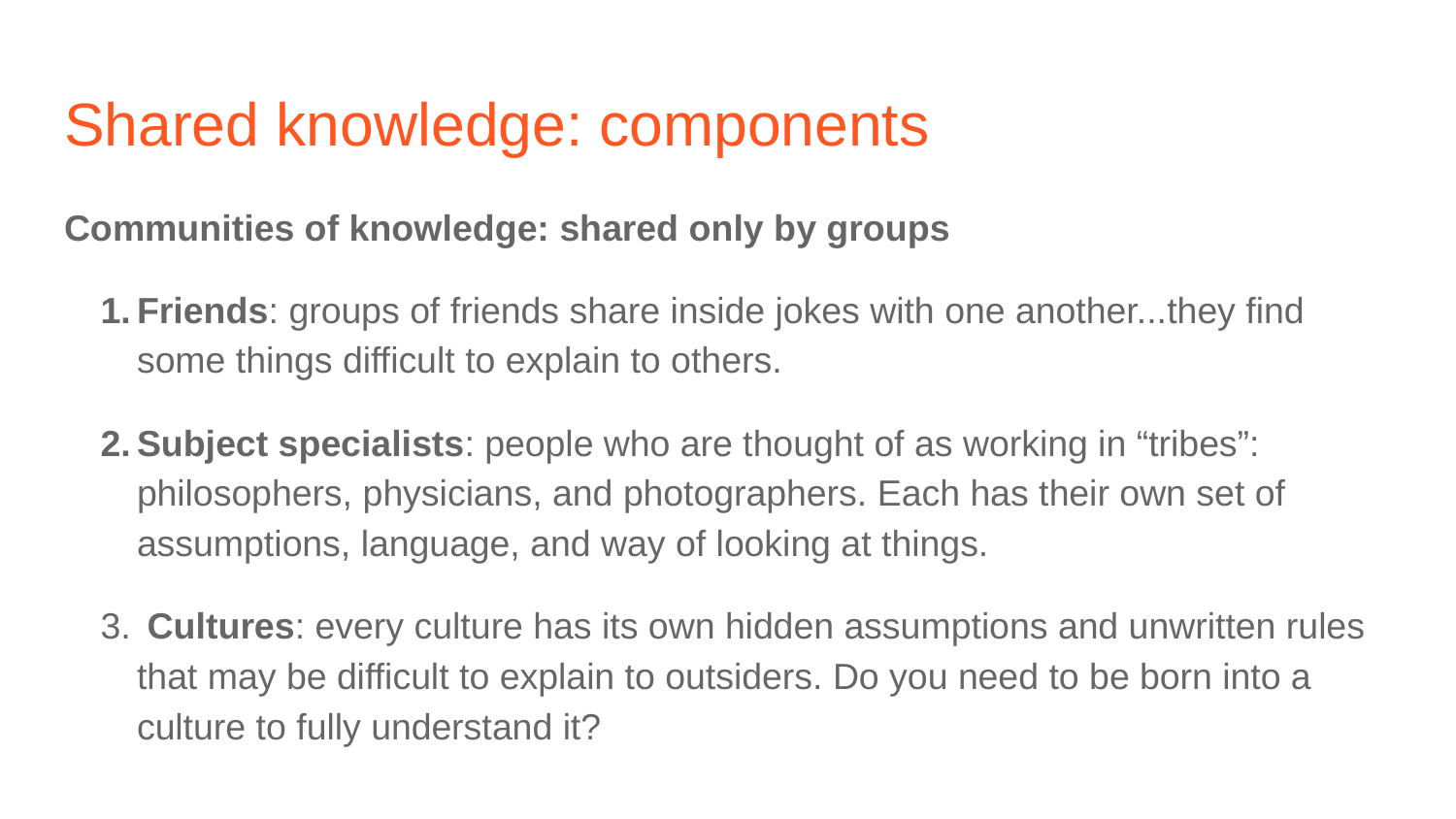

# Shared knowledge: components
Communities of knowledge: shared only by groups
Friends: groups of friends share inside jokes with one another...they find some things difficult to explain to others.
Subject specialists: people who are thought of as working in “tribes”: philosophers, physicians, and photographers. Each has their own set of assumptions, language, and way of looking at things.
 Cultures: every culture has its own hidden assumptions and unwritten rules that may be difficult to explain to outsiders. Do you need to be born into a culture to fully understand it?